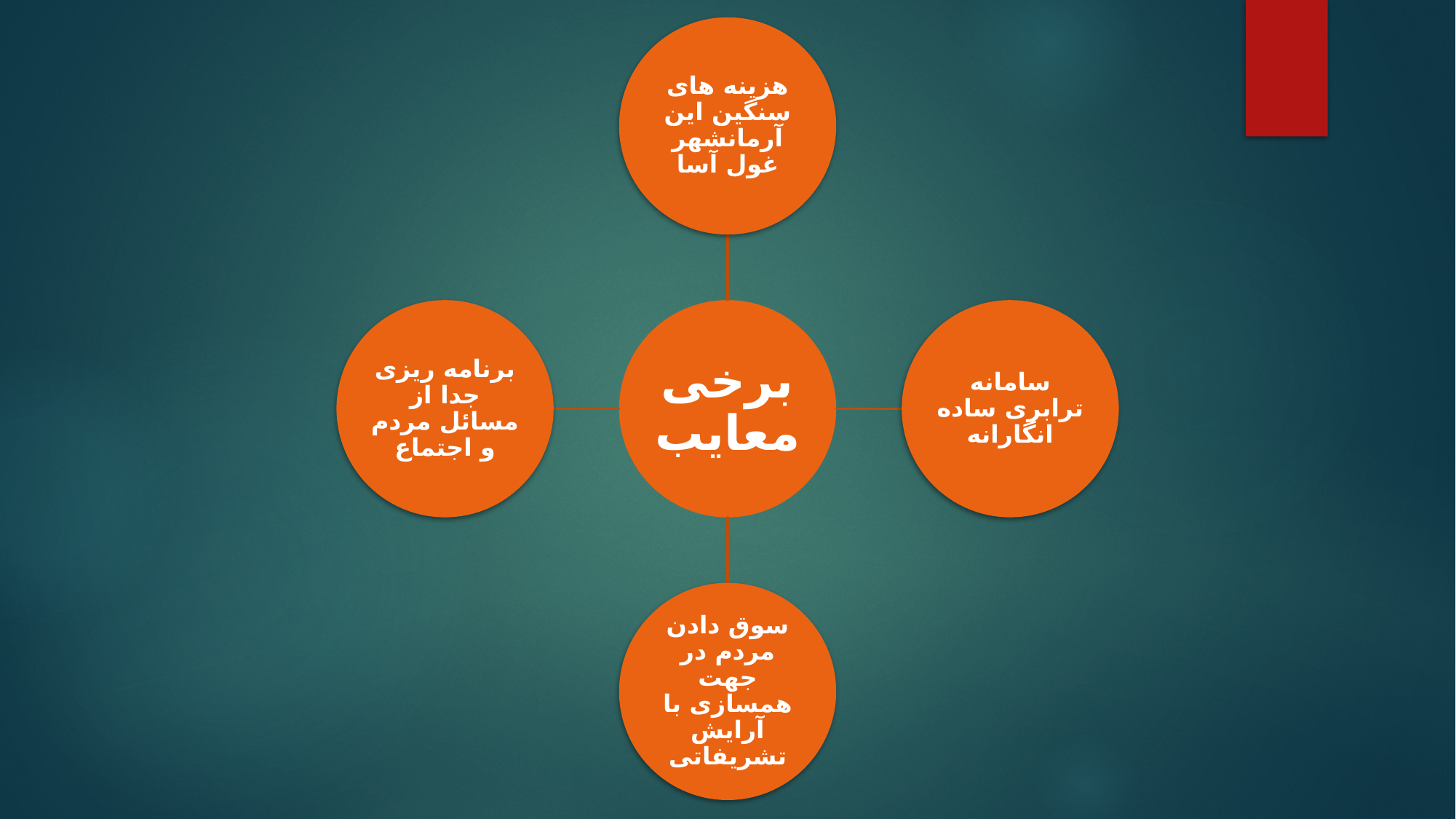

برخی معایب

هزینه های سنگین این آرمانشهر غول آسا

سامانه ترابری ساده انگارانه

سوق دادن مردم در جهت همسازی با آرایش تشریفاتی

برنامه ریزی جدا از مسائل مردم و اجتماع